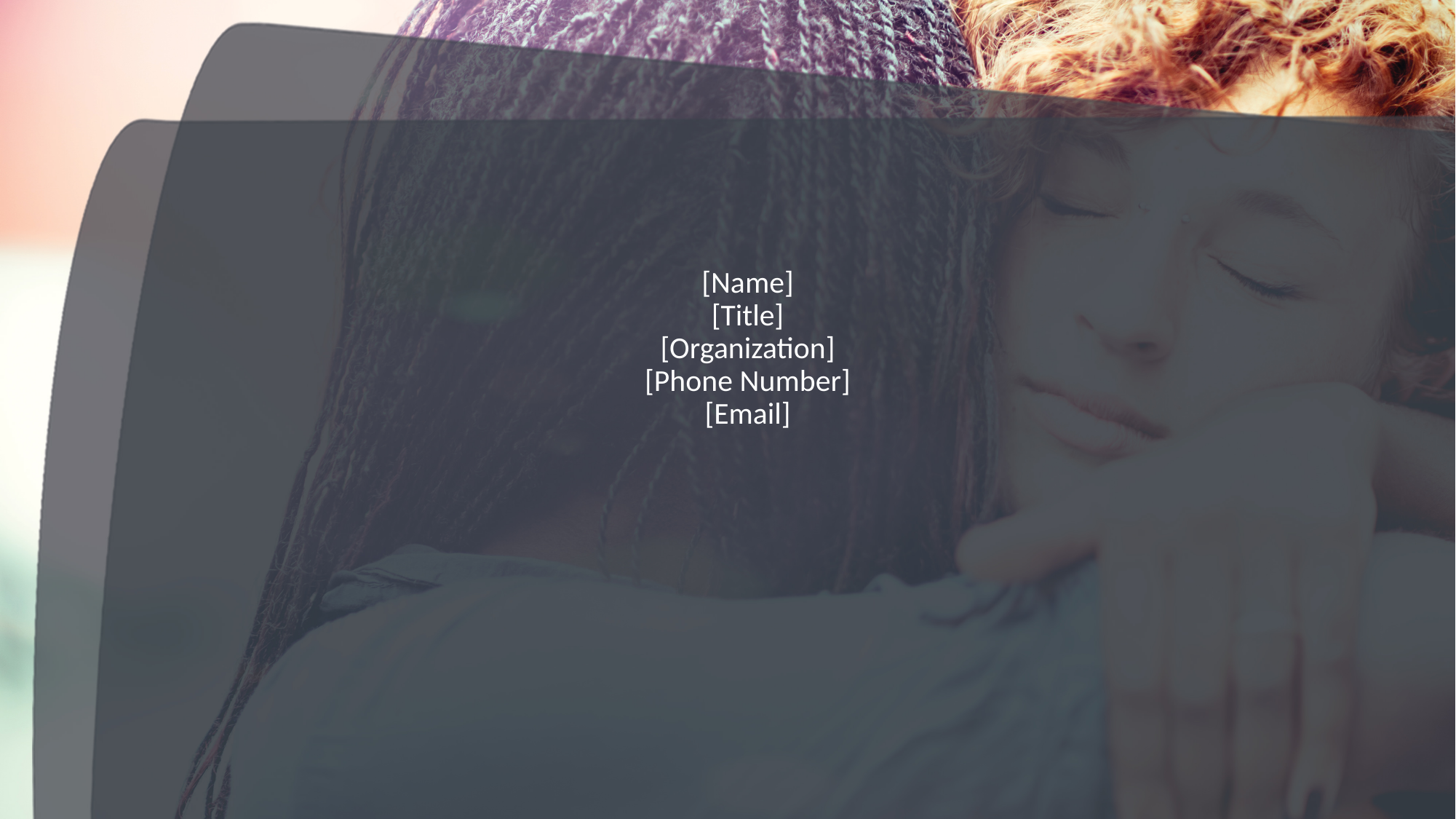

# [Name] [Title] [Organization] [Phone Number] [Email]